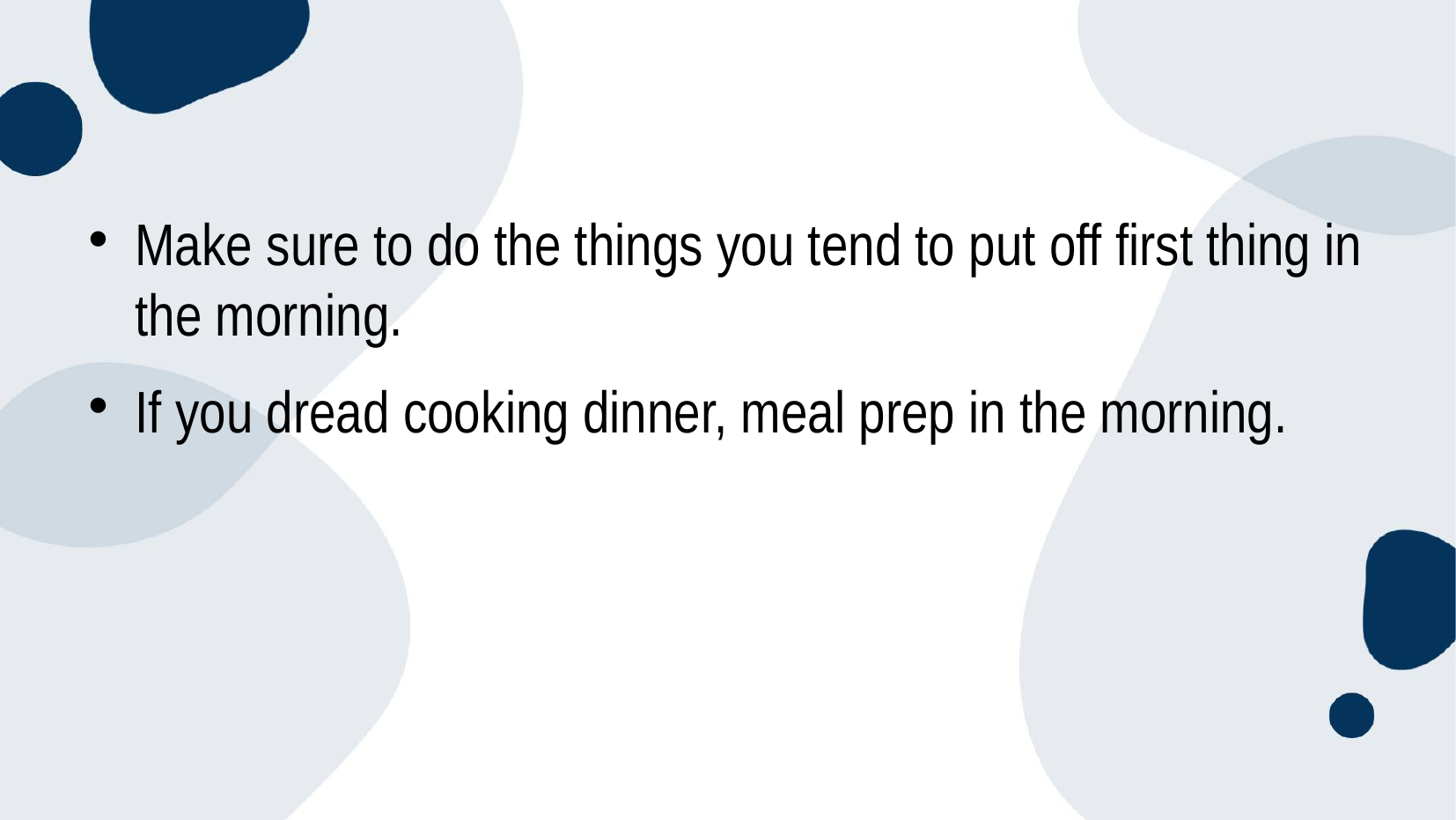

Make sure to do the things you tend to put off first thing in the morning.
If you dread cooking dinner, meal prep in the morning.